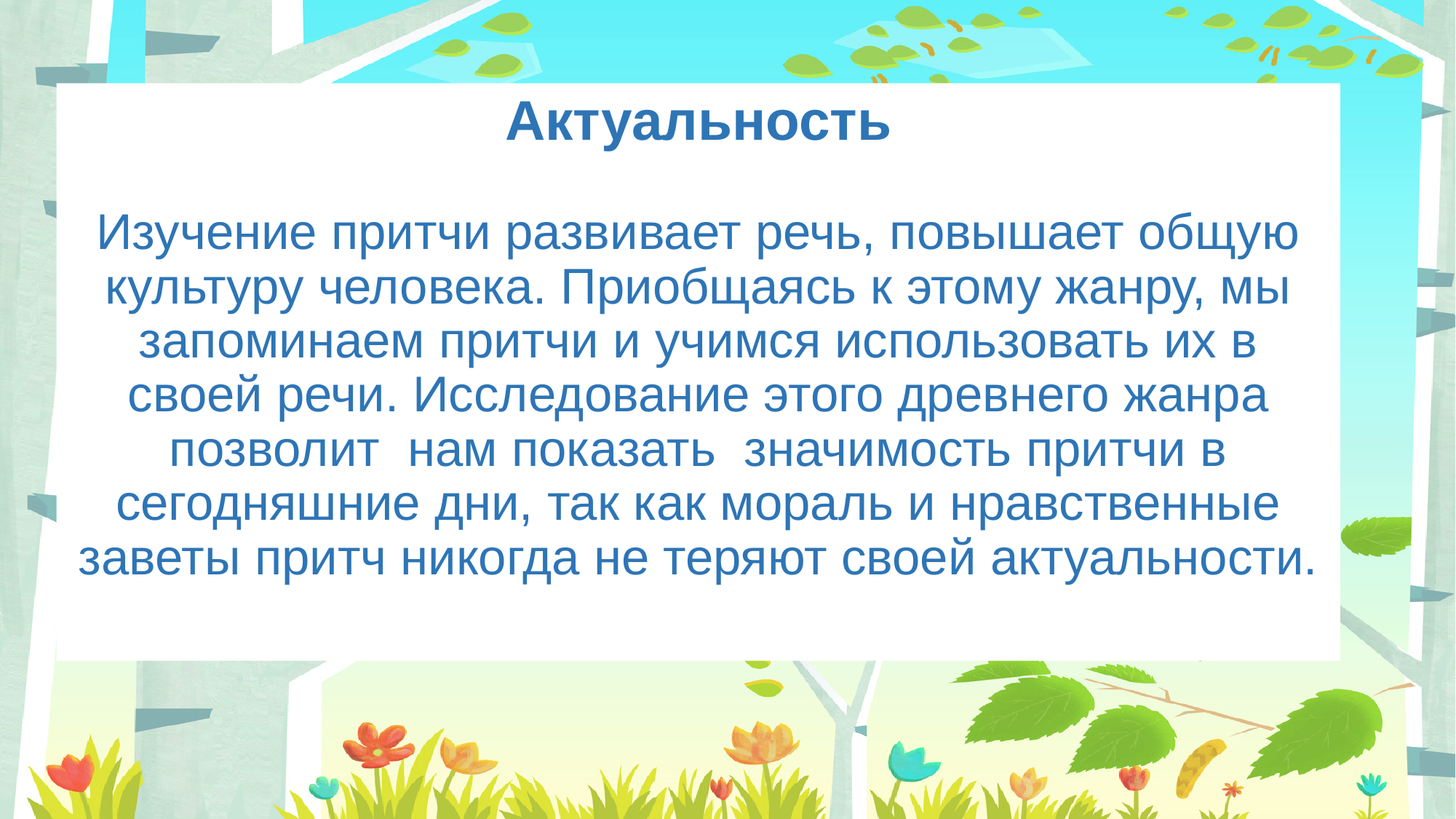

# Актуальность Изучение притчи развивает речь, повышает общую культуру человека. Приобщаясь к этому жанру, мы запоминаем притчи и учимся использовать их в своей речи. Исследование этого древнего жанра позволит  нам показать  значимость притчи в сегодняшние дни, так как мораль и нравственные заветы притч никогда не теряют своей актуальности.